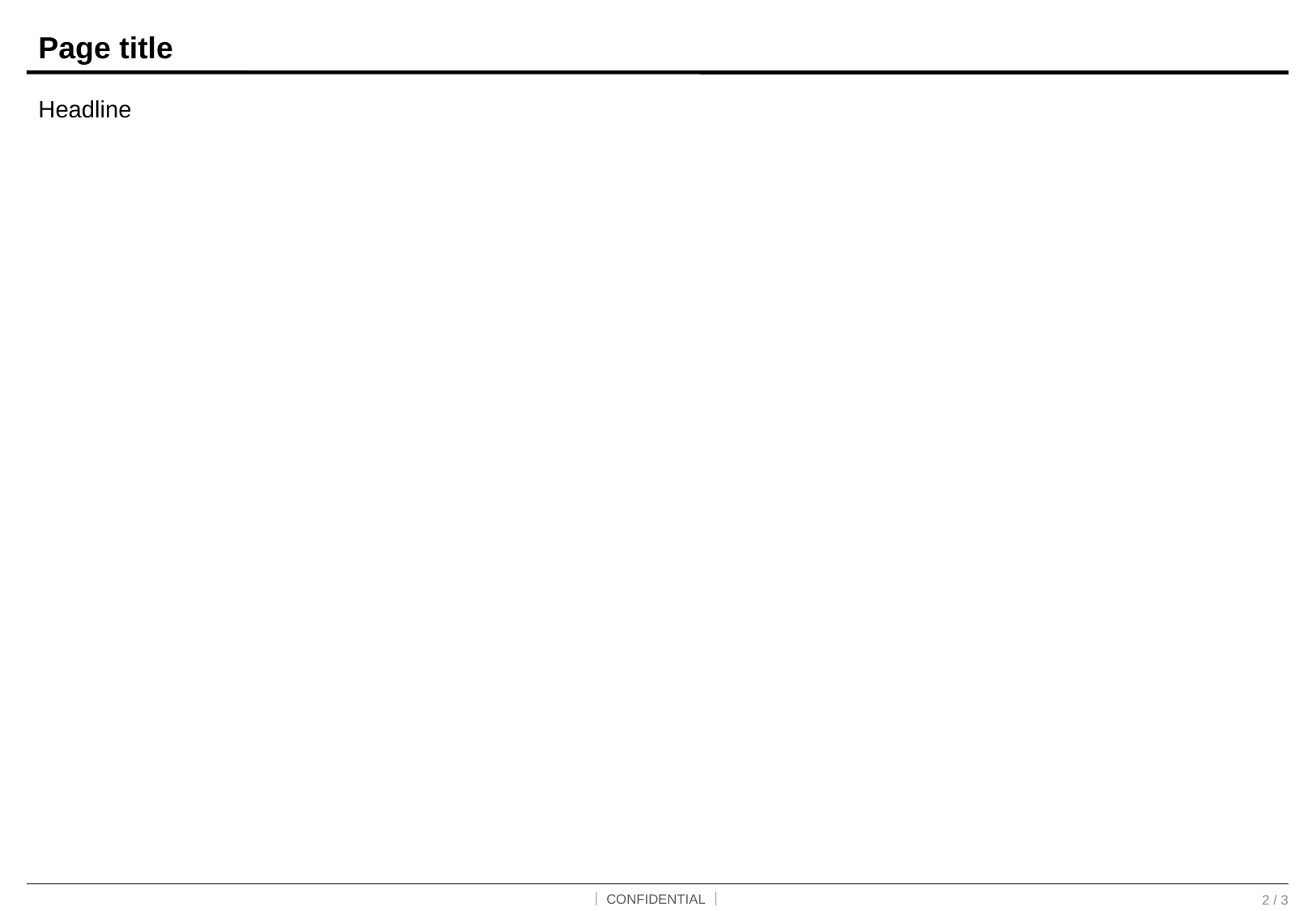

Page title
Headline
｜CONFIDENTIAL｜
2 / 3